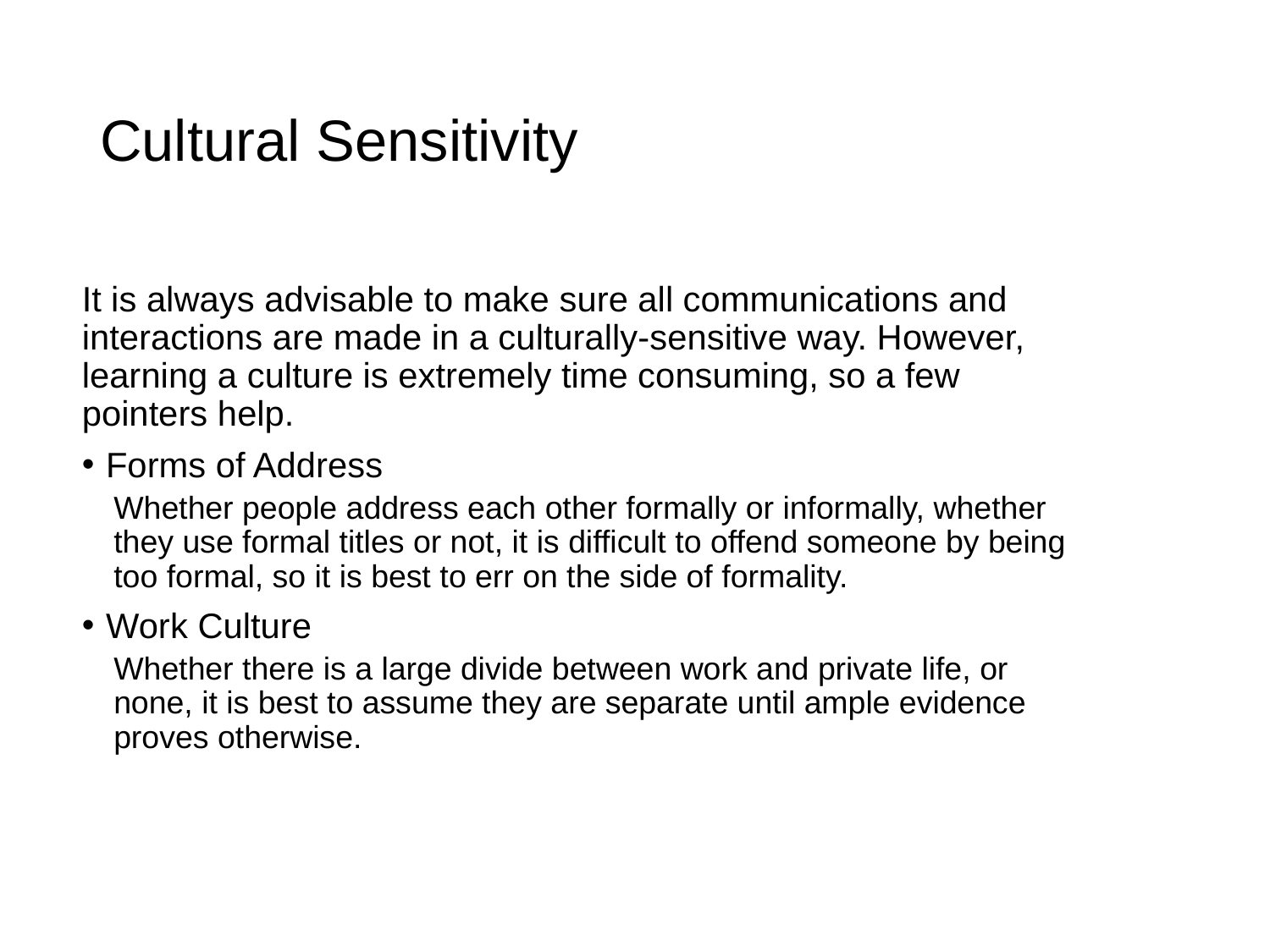

# Cultural Sensitivity
It is always advisable to make sure all communications and interactions are made in a culturally-sensitive way. However, learning a culture is extremely time consuming, so a few pointers help.
Forms of Address
Whether people address each other formally or informally, whether they use formal titles or not, it is difficult to offend someone by being too formal, so it is best to err on the side of formality.
Work Culture
Whether there is a large divide between work and private life, or none, it is best to assume they are separate until ample evidence proves otherwise.